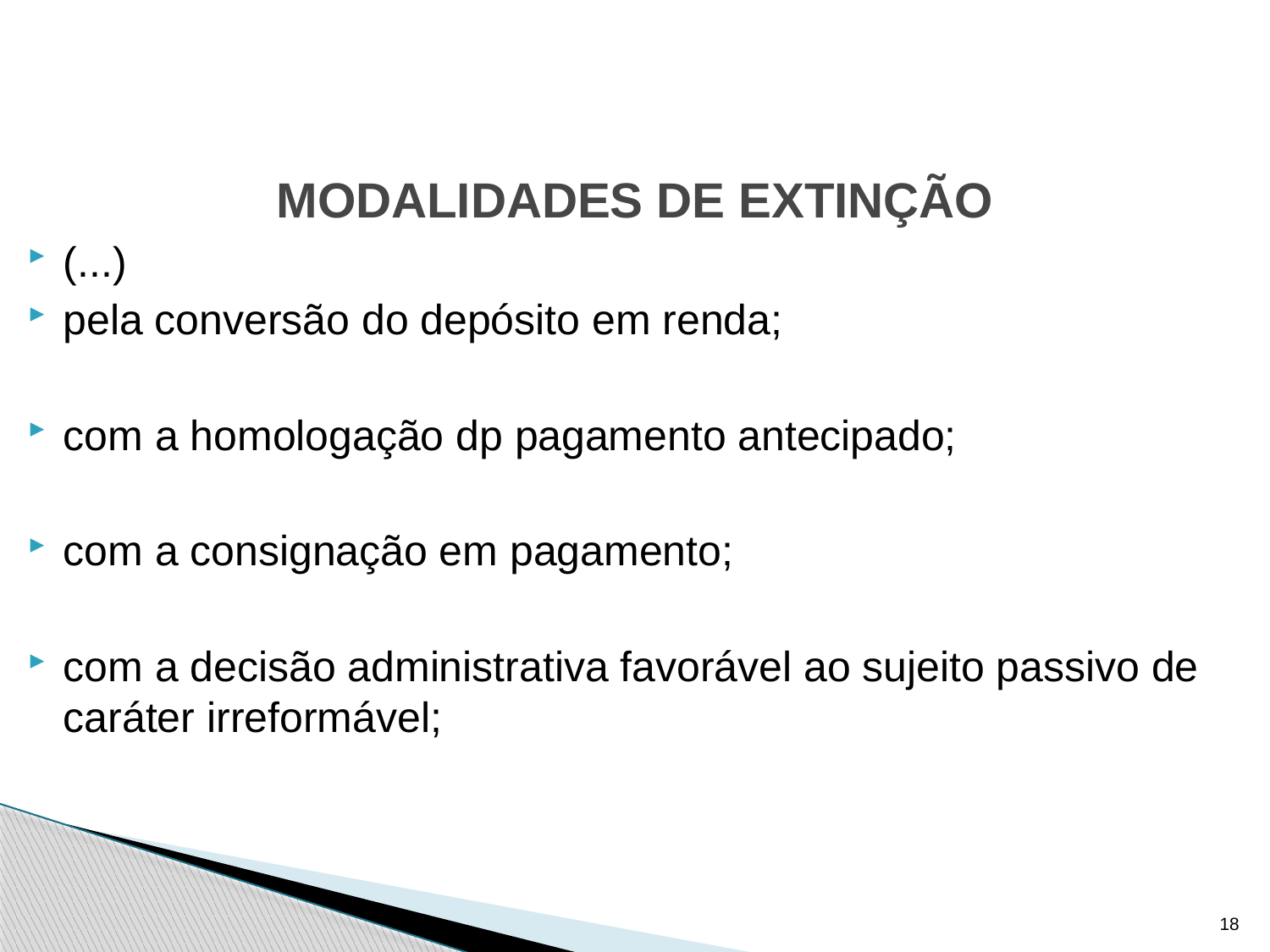

# MODALIDADES DE EXTINÇÃO
(...)
pela conversão do depósito em renda;

com a homologação dp pagamento antecipado;

com a consignação em pagamento;

com a decisão administrativa favorável ao sujeito passivo de caráter irreformável;

18